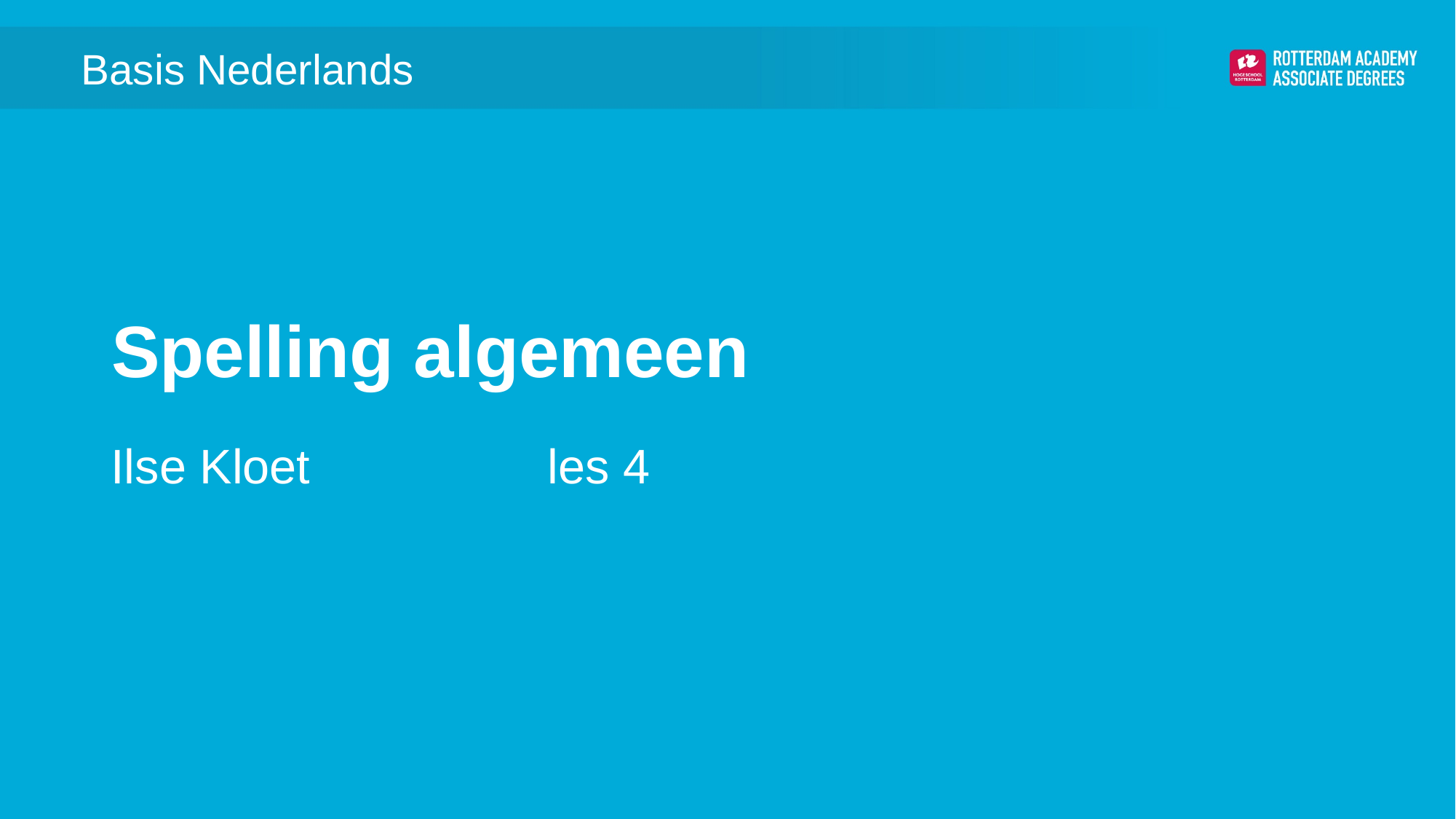

Basis Nederlands
# Spelling algemeen
Ilse Kloet 			les 4